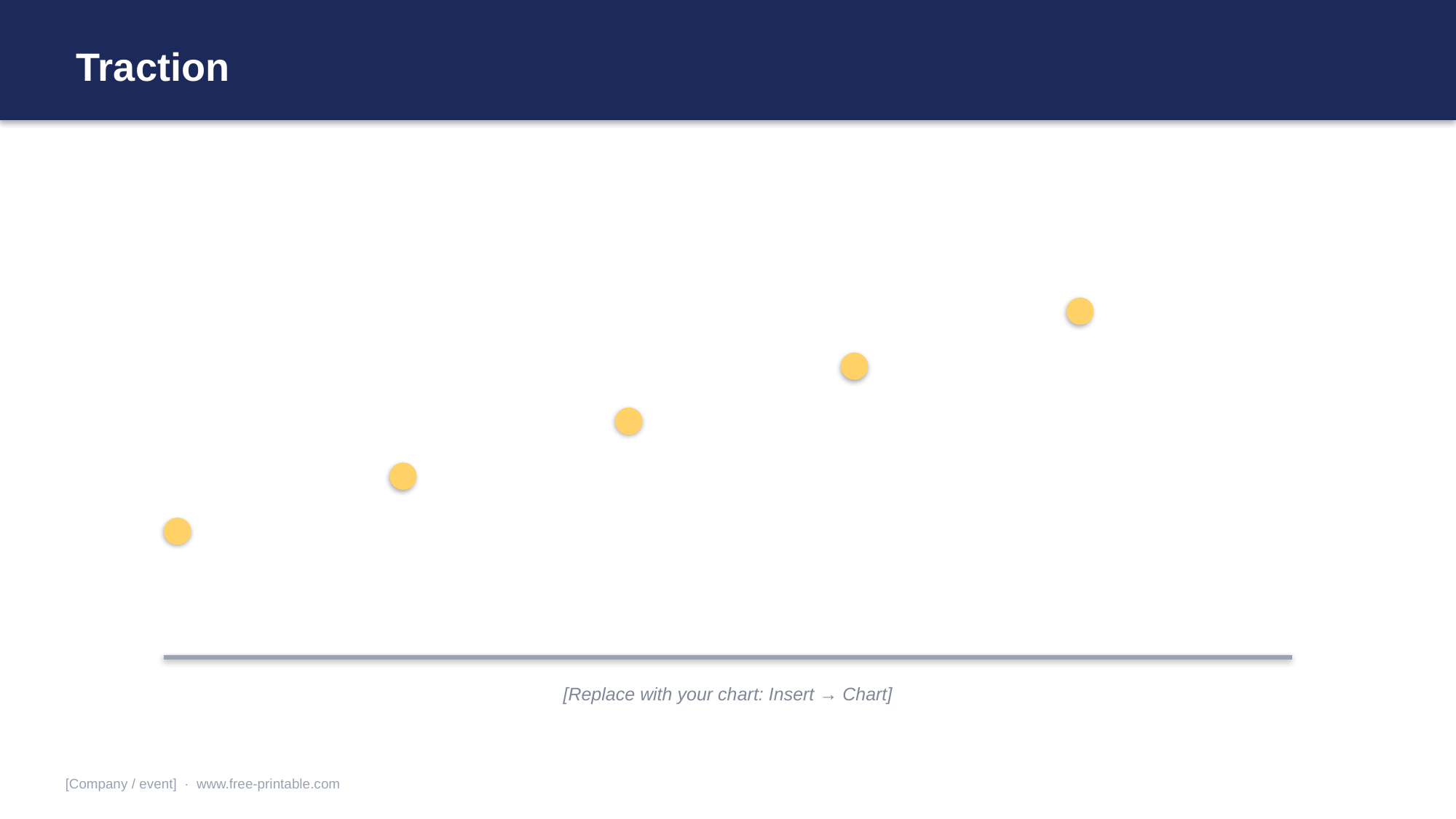

Traction

[Replace with your chart: Insert → Chart]
[Company / event]  ·  www.free-printable.com